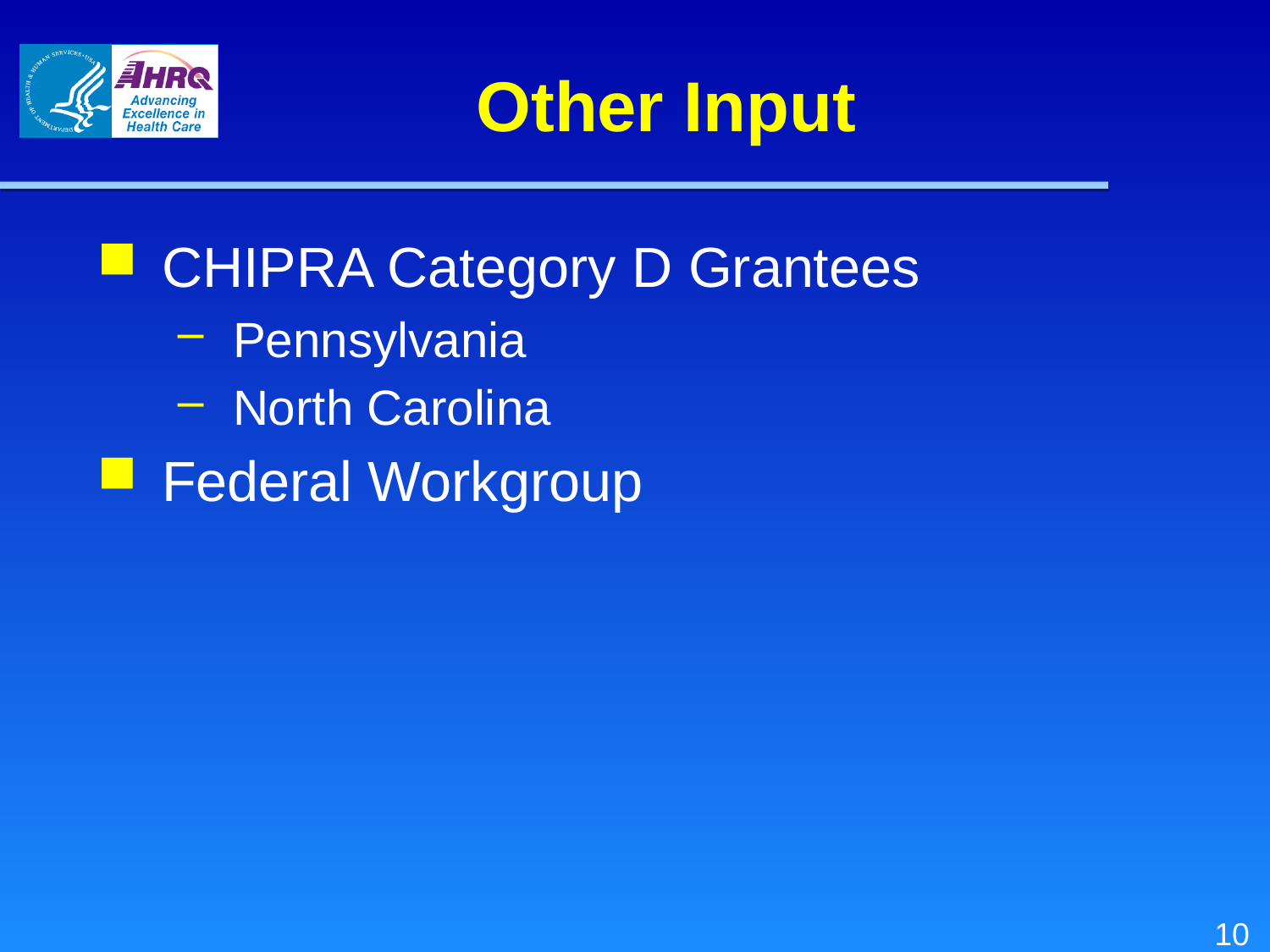

# Other Input
CHIPRA Category D Grantees
Pennsylvania
North Carolina
Federal Workgroup
10